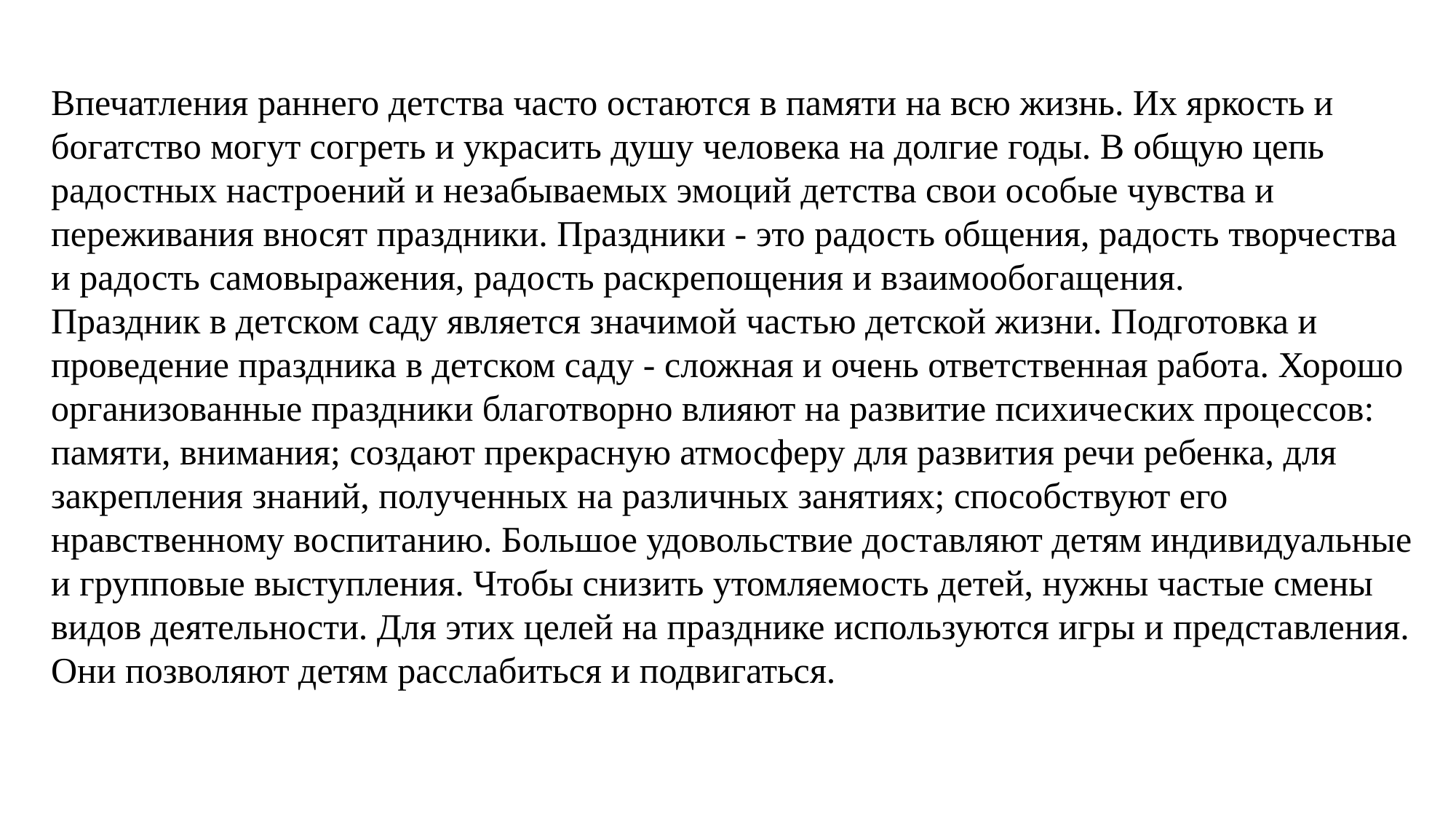

Впечатления раннего детства часто остаются в памяти на всю жизнь. Их яркость и богатство могут согреть и украсить душу человека на долгие годы. В общую цепь радостных настроений и незабываемых эмоций детства свои особые чувства и переживания вносят праздники. Праздники - это радость общения, радость творчества и радость самовыражения, радость раскрепощения и взаимообогащения.
Праздник в детском саду является значимой частью детской жизни. Подготовка и проведение праздника в детском саду - сложная и очень ответственная работа. Хорошо организованные праздники благотворно влияют на развитие психических процессов: памяти, внимания; создают прекрасную атмосферу для развития речи ребенка, для закрепления знаний, полученных на различных занятиях; способствуют его нравственному воспитанию. Большое удовольствие доставляют детям индивидуальные и групповые выступления. Чтобы снизить утомляемость детей, нужны частые смены видов деятельности. Для этих целей на празднике используются игры и представления. Они позволяют детям расслабиться и подвигаться.